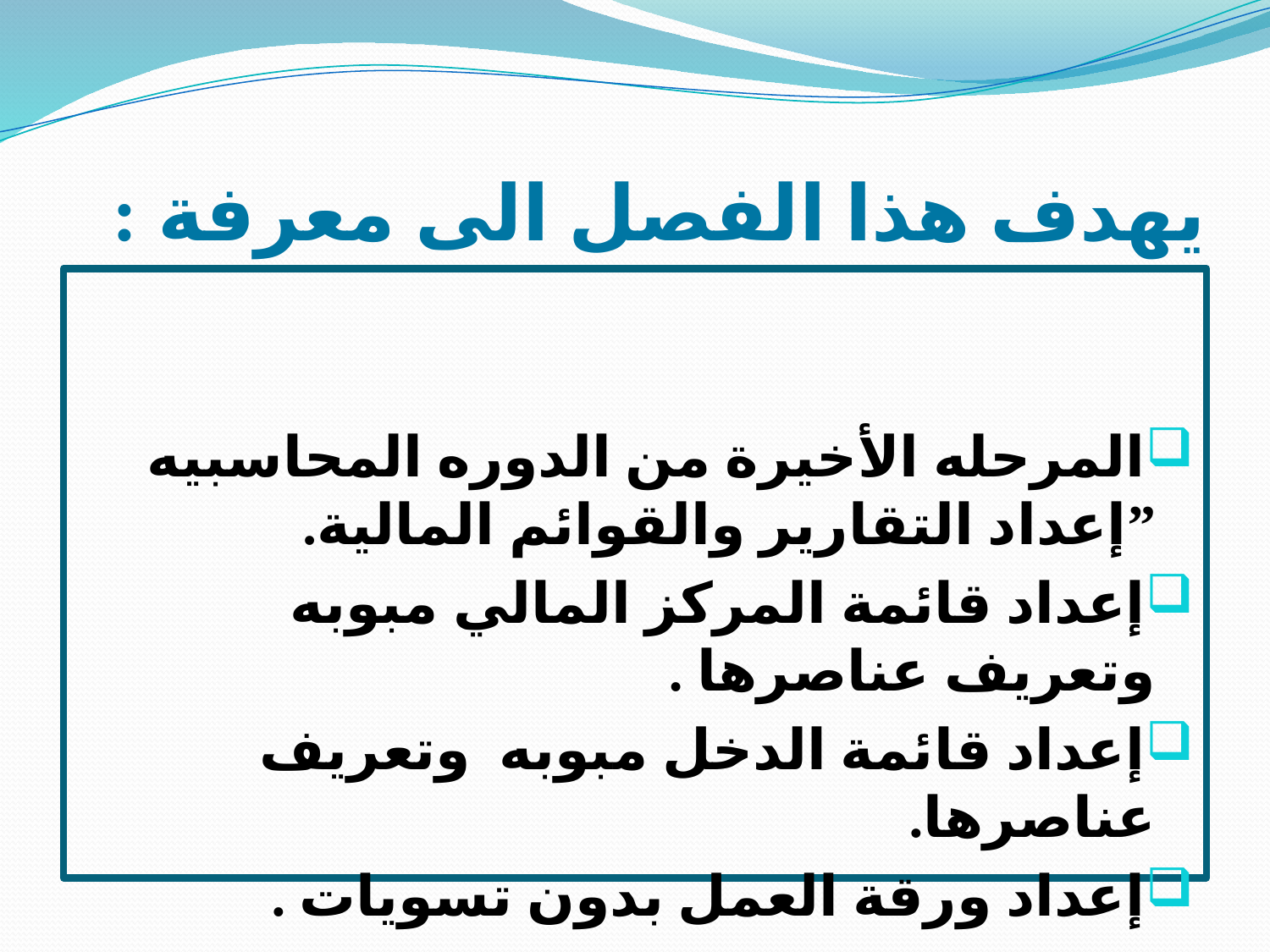

# يهدف هذا الفصل الى معرفة :

المرحله الأخيرة من الدوره المحاسبيه ”إعداد التقارير والقوائم المالية.
إعداد قائمة المركز المالي مبوبه  وتعريف عناصرها .
إعداد قائمة الدخل مبوبه  وتعريف عناصرها.
إعداد ورقة العمل بدون تسويات .